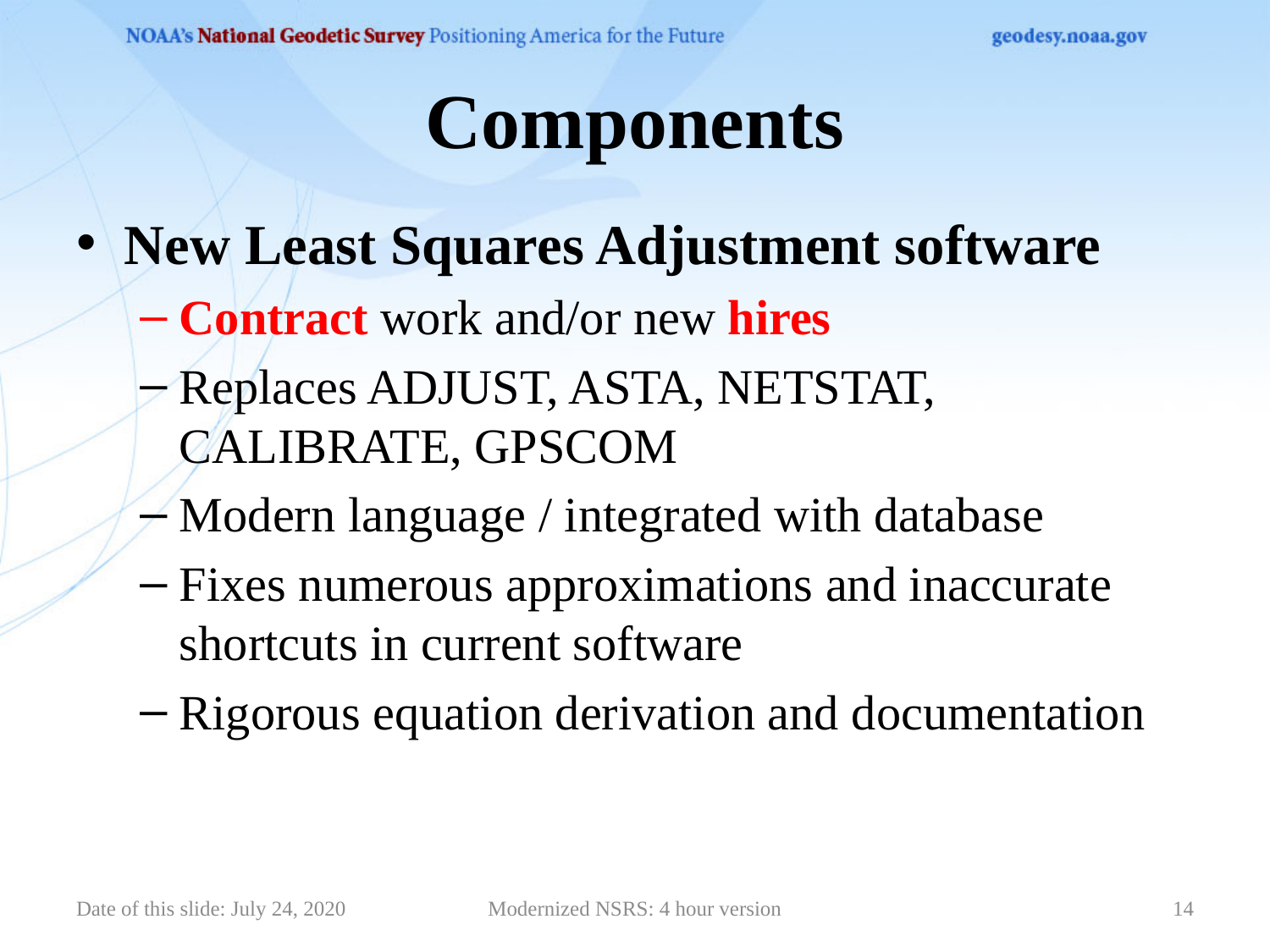

# Components
New Least Squares Adjustment software
Contract work and/or new hires
Replaces ADJUST, ASTA, NETSTAT, CALIBRATE, GPSCOM
Modern language / integrated with database
Fixes numerous approximations and inaccurate shortcuts in current software
Rigorous equation derivation and documentation

Date of this slide: July 24, 2020
Modernized NSRS: 4 hour version
14